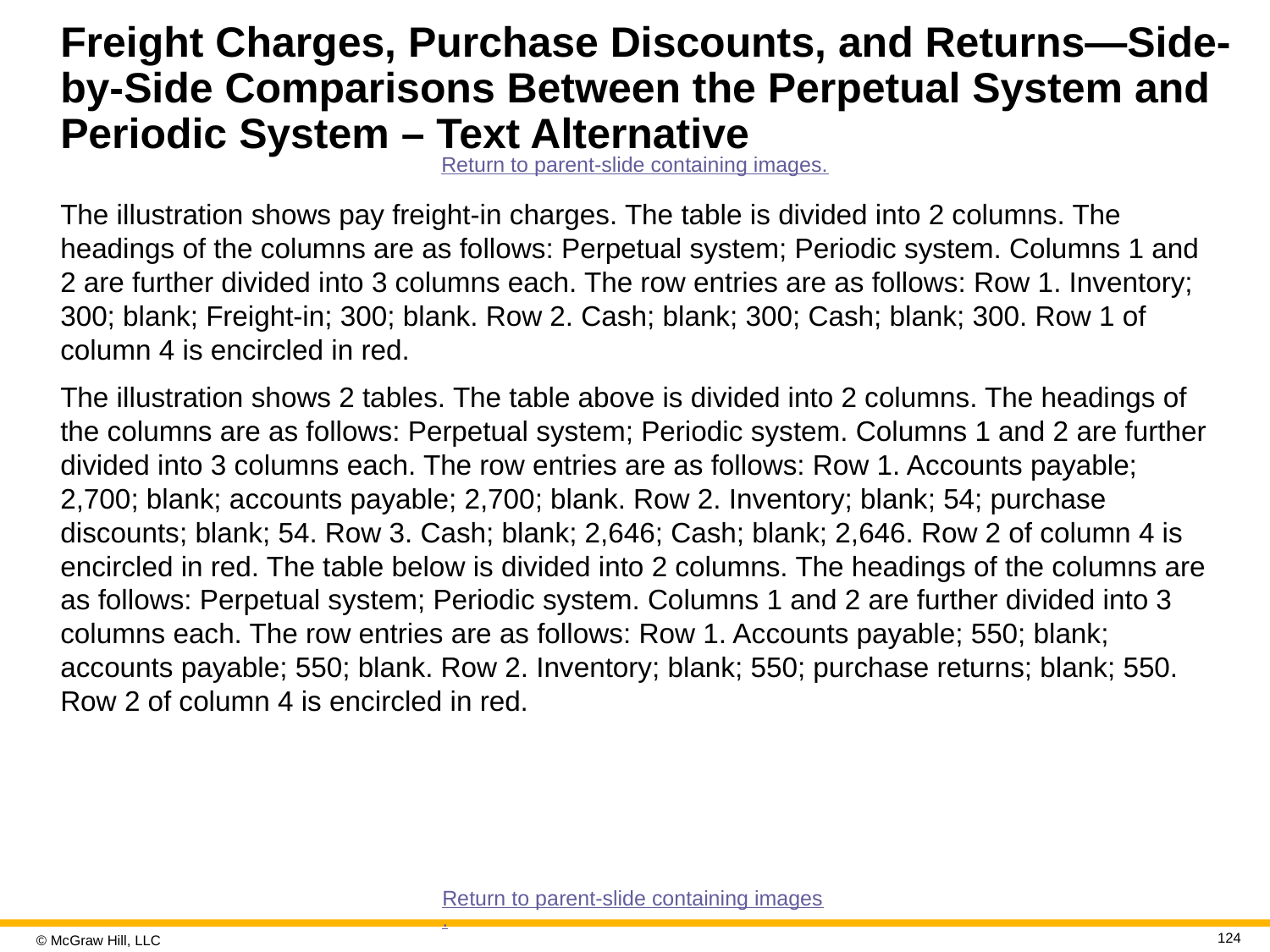

# Freight Charges, Purchase Discounts, and Returns—Side-by-Side Comparisons Between the Perpetual System and Periodic System – Text Alternative
Return to parent-slide containing images.
The illustration shows pay freight-in charges. The table is divided into 2 columns. The headings of the columns are as follows: Perpetual system; Periodic system. Columns 1 and 2 are further divided into 3 columns each. The row entries are as follows: Row 1. Inventory; 300; blank; Freight-in; 300; blank. Row 2. Cash; blank; 300; Cash; blank; 300. Row 1 of column 4 is encircled in red.
The illustration shows 2 tables. The table above is divided into 2 columns. The headings of the columns are as follows: Perpetual system; Periodic system. Columns 1 and 2 are further divided into 3 columns each. The row entries are as follows: Row 1. Accounts payable; 2,700; blank; accounts payable; 2,700; blank. Row 2. Inventory; blank; 54; purchase discounts; blank; 54. Row 3. Cash; blank; 2,646; Cash; blank; 2,646. Row 2 of column 4 is encircled in red. The table below is divided into 2 columns. The headings of the columns are as follows: Perpetual system; Periodic system. Columns 1 and 2 are further divided into 3 columns each. The row entries are as follows: Row 1. Accounts payable; 550; blank; accounts payable; 550; blank. Row 2. Inventory; blank; 550; purchase returns; blank; 550. Row 2 of column 4 is encircled in red.
Return to parent-slide containing images.
124